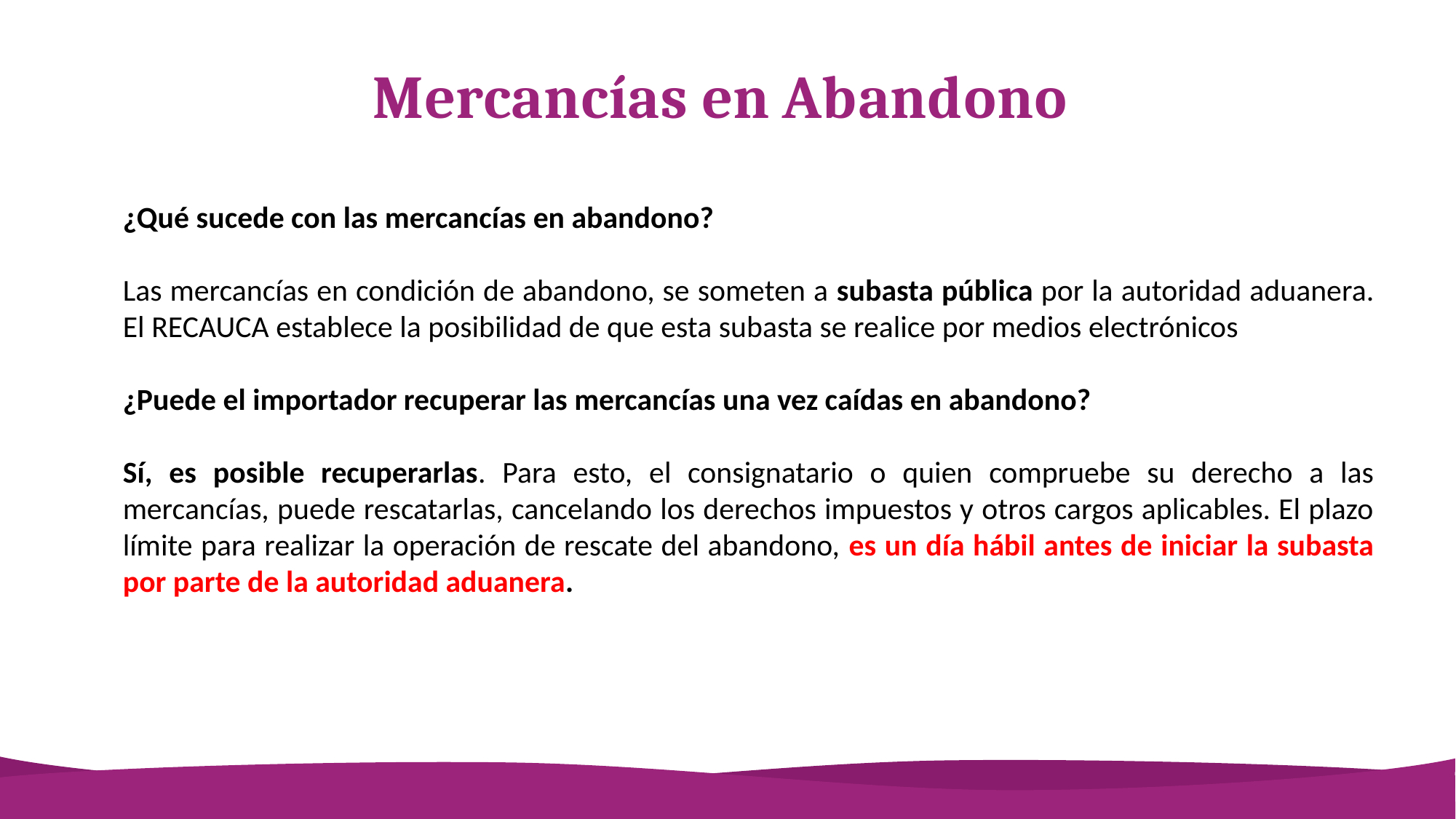

# Mercancías en Abandono
¿Qué sucede con las mercancías en abandono?

Las mercancías en condición de abandono, se someten a subasta pública por la autoridad aduanera. El RECAUCA establece la posibilidad de que esta subasta se realice por medios electrónicos

¿Puede el importador recuperar las mercancías una vez caídas en abandono?

Sí, es posible recuperarlas. Para esto, el consignatario o quien compruebe su derecho a las mercancías, puede rescatarlas, cancelando los derechos impuestos y otros cargos aplicables. El plazo límite para realizar la operación de rescate del abandono, es un día hábil antes de iniciar la subasta por parte de la autoridad aduanera.